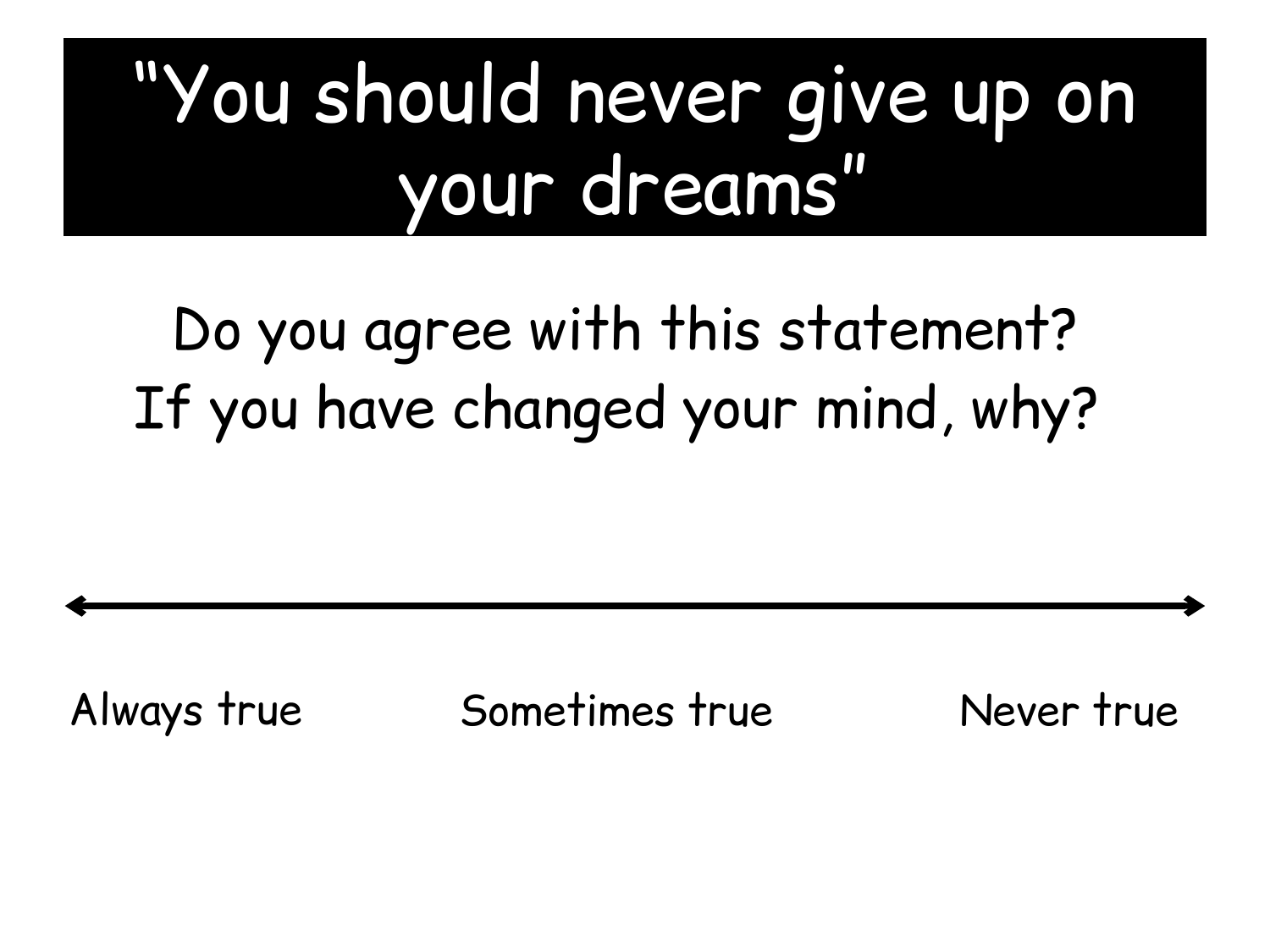

# “You should never give up on your dreams”
Do you agree with this statement?
If you have changed your mind, why?
Always true
Sometimes true
Never true